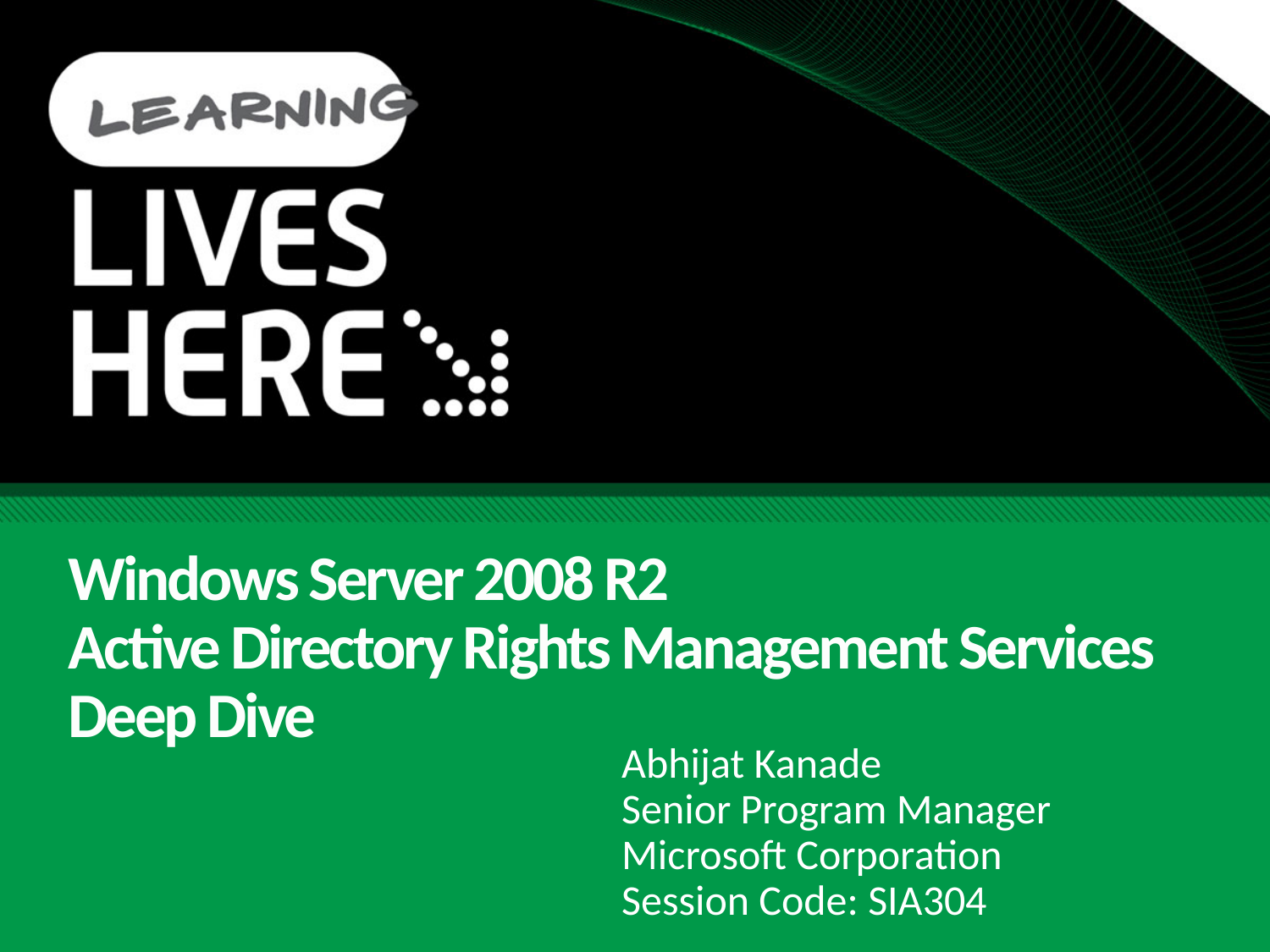

# Windows Server 2008 R2 Active Directory Rights Management Services Deep Dive
Abhijat Kanade
Senior Program Manager
Microsoft Corporation
Session Code: SIA304